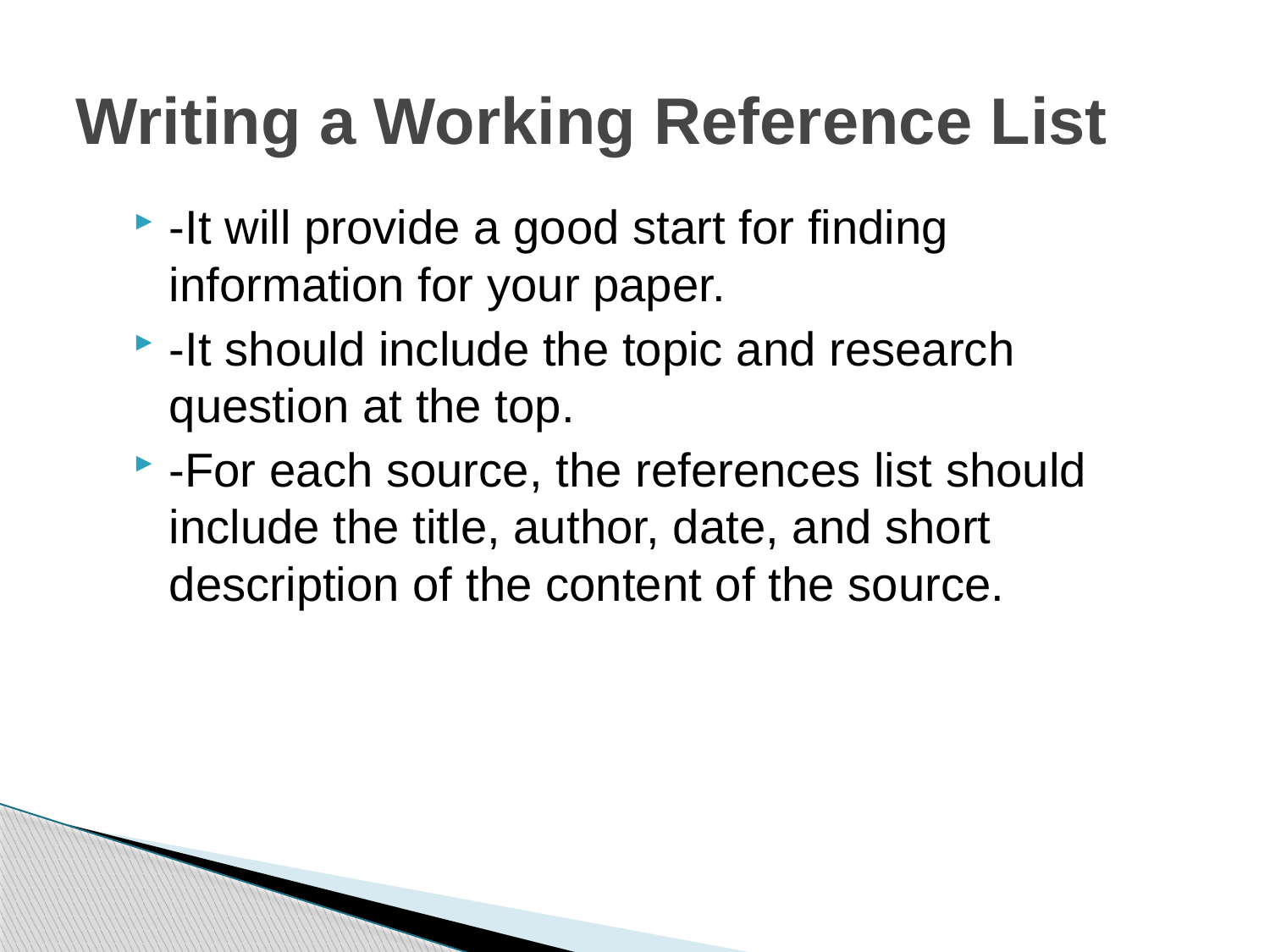

# Writing a Working Reference List
-It will provide a good start for finding information for your paper.
-It should include the topic and research question at the top.
-For each source, the references list should include the title, author, date, and short description of the content of the source.